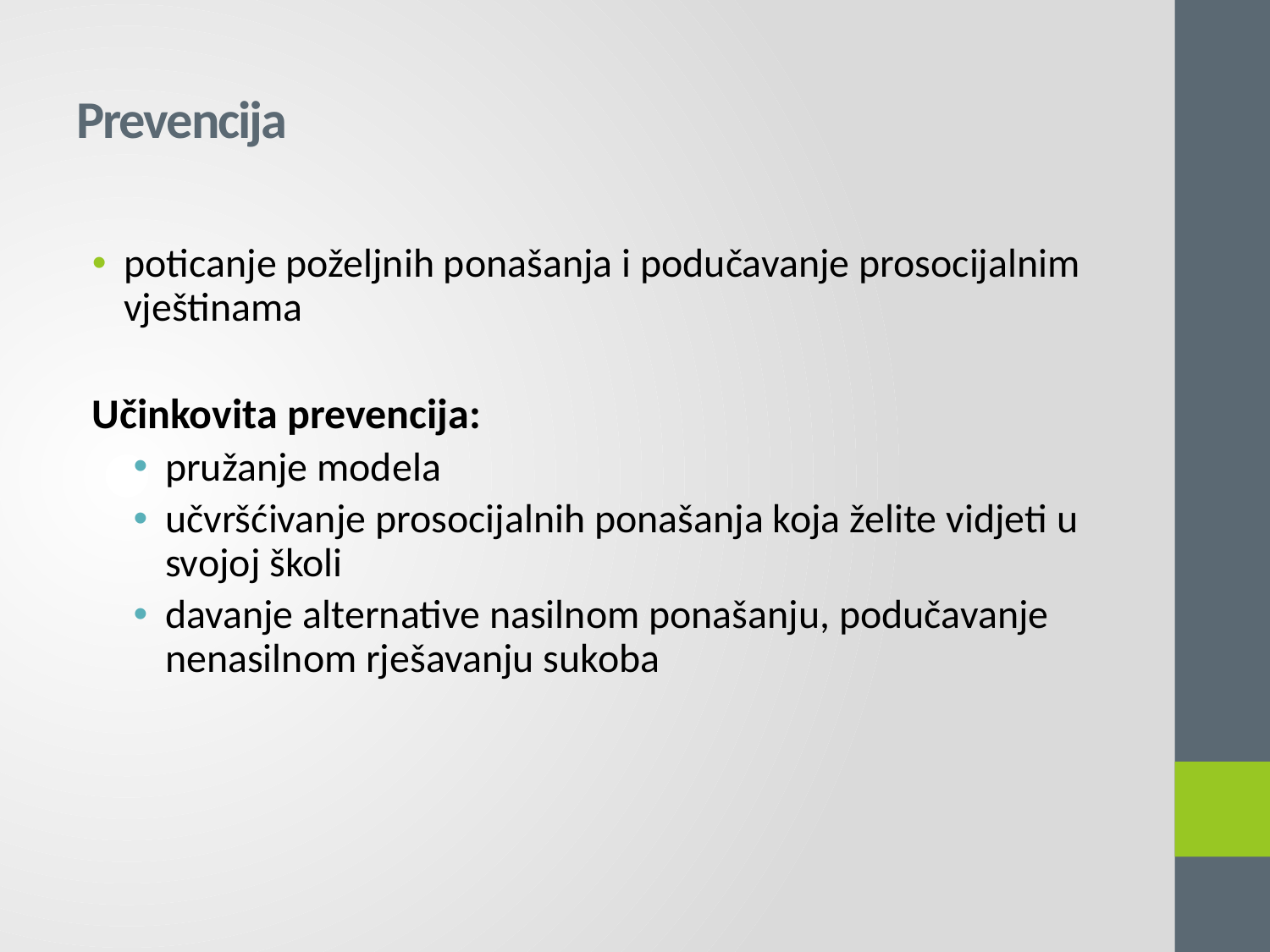

# Prevencija
poticanje poželjnih ponašanja i podučavanje prosocijalnim vještinama

Učinkovita prevencija:
pružanje modela
učvršćivanje prosocijalnih ponašanja koja želite vidjeti u svojoj školi
davanje alternative nasilnom ponašanju, podučavanje nenasilnom rješavanju sukoba